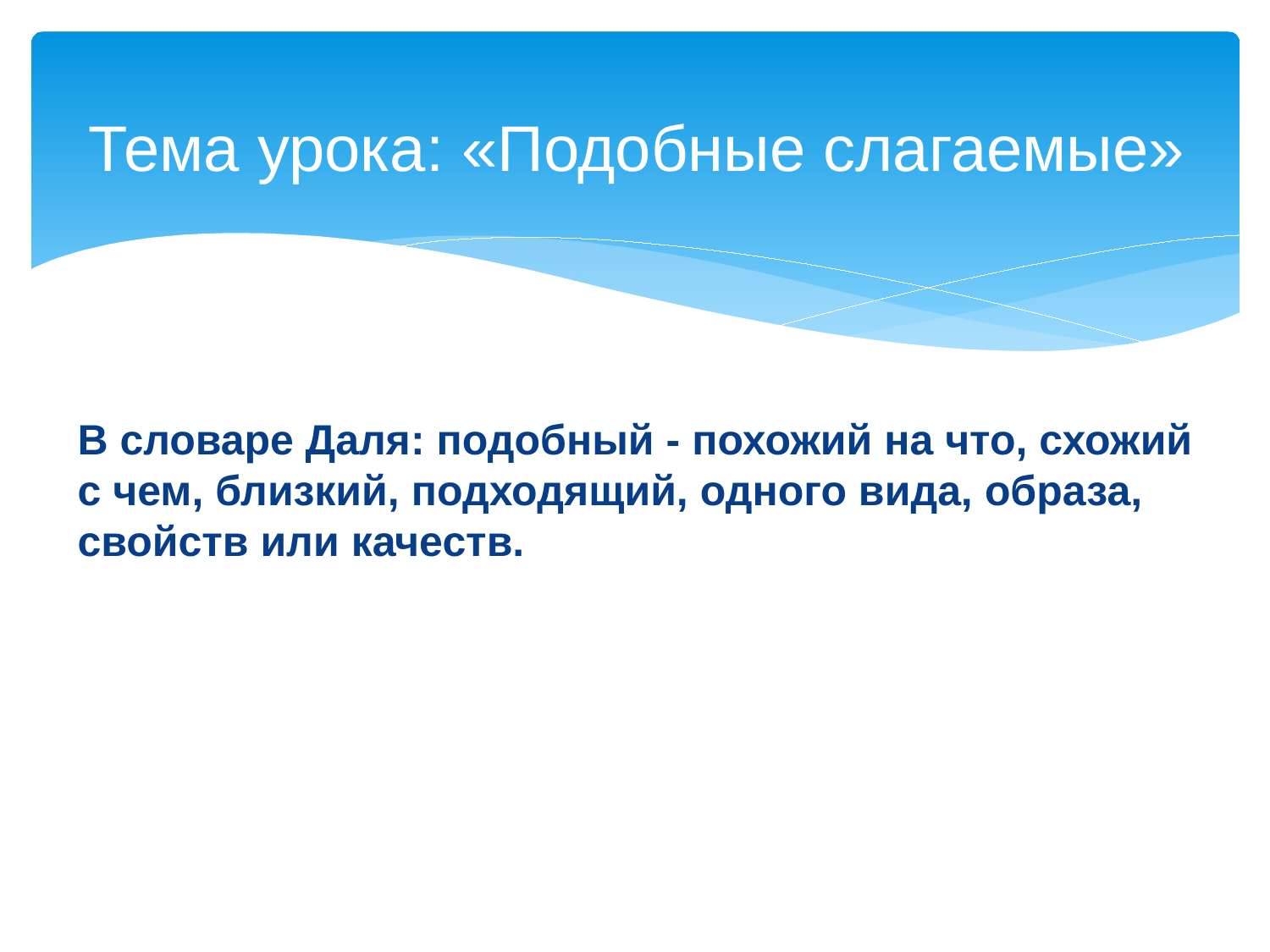

# Тема урока: «Подобные слагаемые»
В словаре Даля: подобный - похожий на что, схожий с чем, близкий, подходящий, одного вида, образа, свойств или качеств.